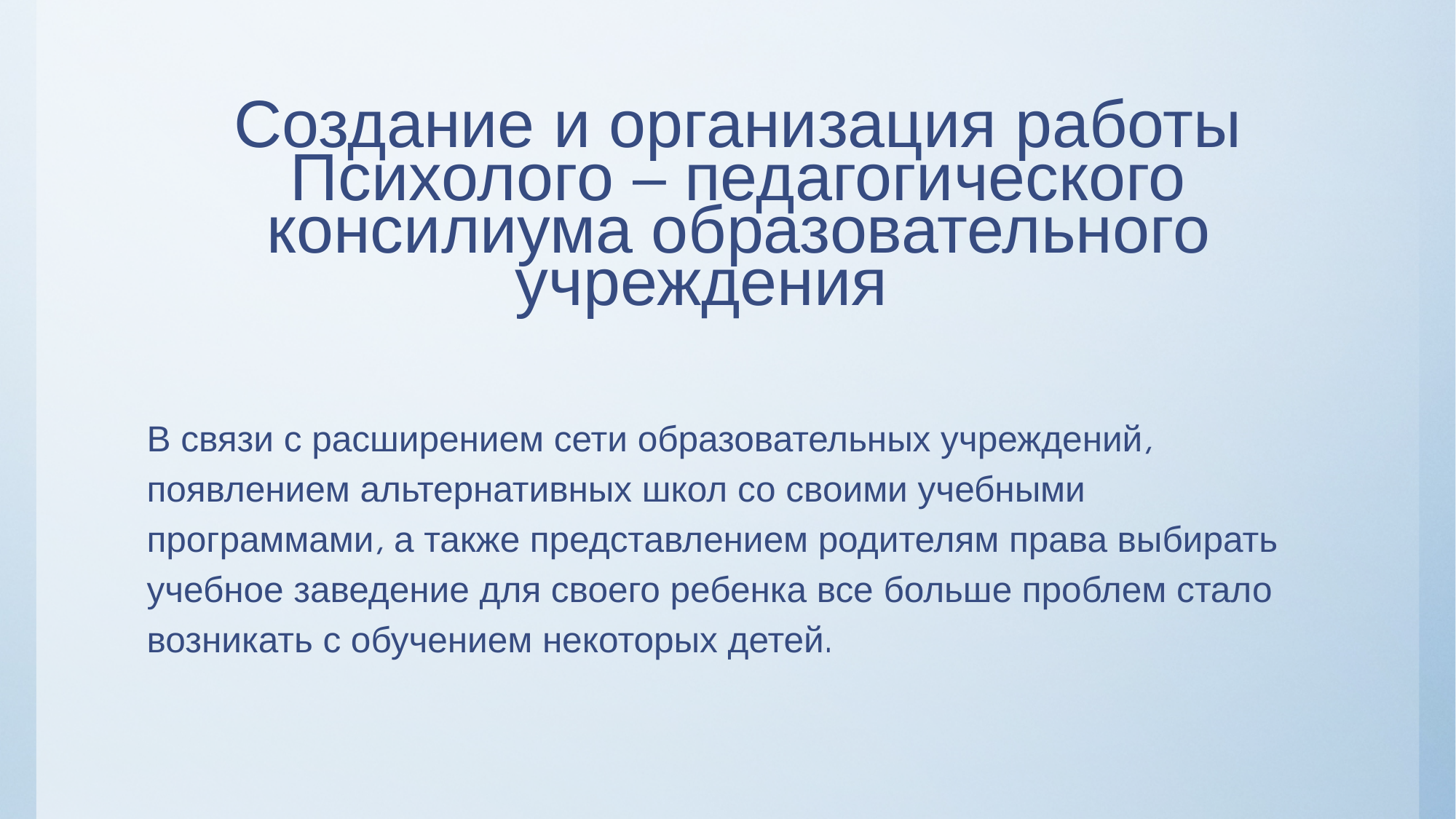

# Создание и организация работы Психолого – педагогического консилиума образовательного учреждения
В связи с расширением сети образовательных учреждений, появлением альтернативных школ со своими учебными программами, а также представлением родителям права выбирать учебное заведение для своего ребенка все больше проблем стало возникать с обучением некоторых детей.